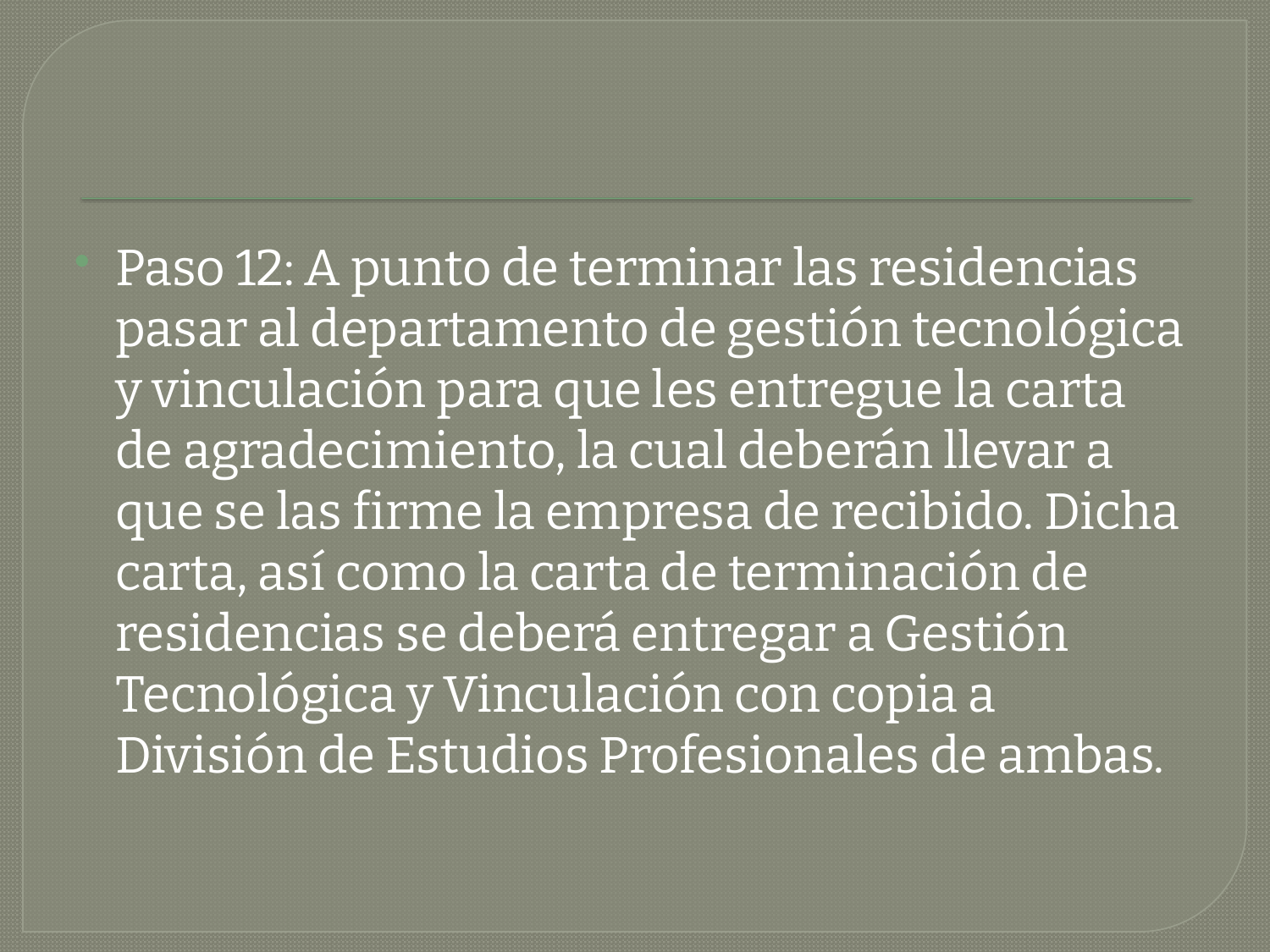

#
Paso 12: A punto de terminar las residencias pasar al departamento de gestión tecnológica y vinculación para que les entregue la carta de agradecimiento, la cual deberán llevar a que se las firme la empresa de recibido. Dicha carta, así como la carta de terminación de residencias se deberá entregar a Gestión Tecnológica y Vinculación con copia a División de Estudios Profesionales de ambas.